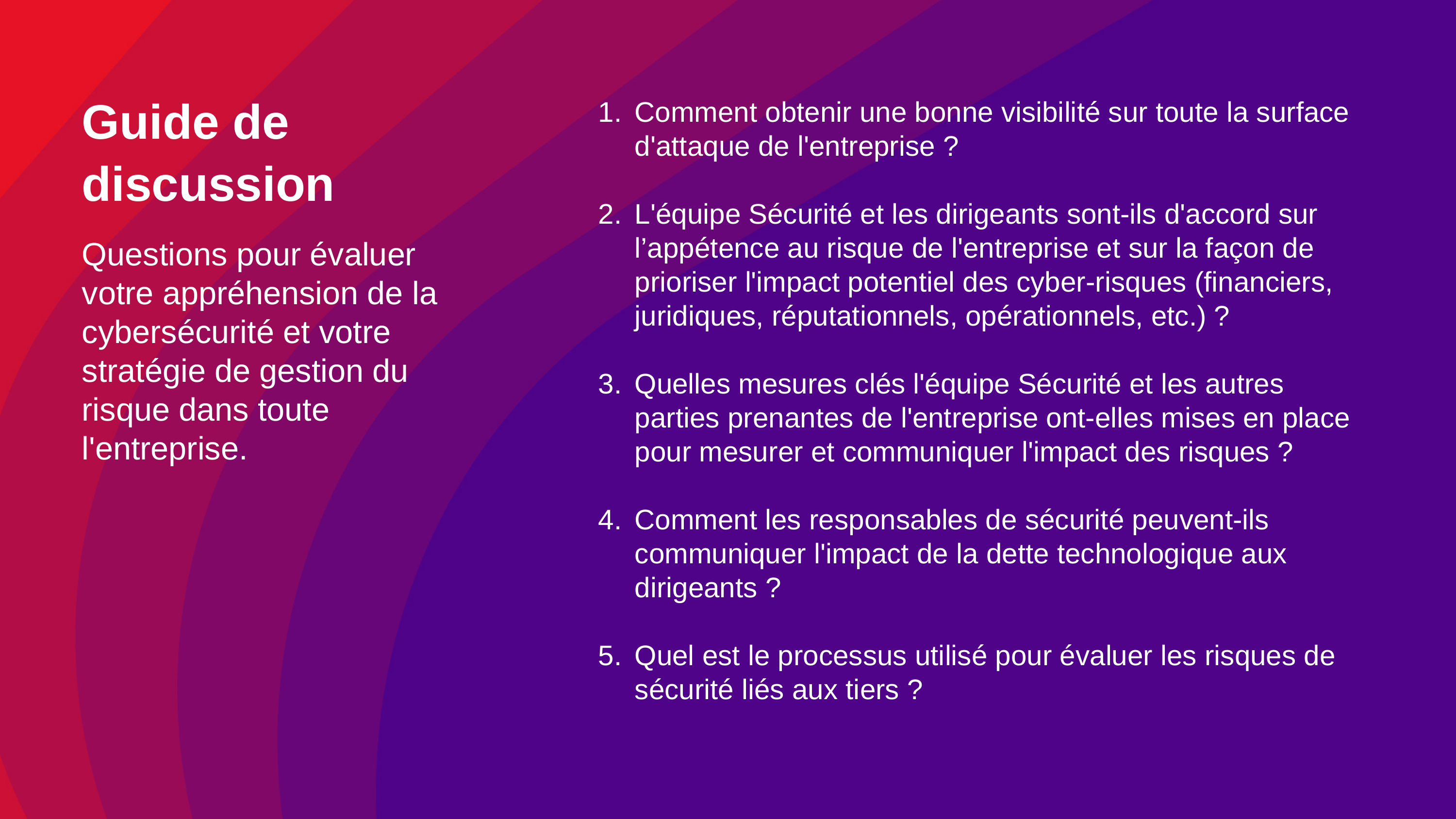

Guide de discussion
Comment obtenir une bonne visibilité sur toute la surface d'attaque de l'entreprise ?​

​L'équipe Sécurité et les dirigeants sont-ils d'accord sur l’appétence au risque de l'entreprise et sur la façon de prioriser l'impact potentiel des cyber-risques (financiers, juridiques, réputationnels, opérationnels, etc.) ? ​

​Quelles mesures clés l'équipe Sécurité et les autres parties prenantes de l'entreprise ont-elles mises en place pour mesurer et communiquer l'impact des risques ?

​Comment les responsables de sécurité peuvent-ils communiquer l'impact de la dette technologique aux dirigeants ?​

​Quel est le processus utilisé pour évaluer les risques de sécurité liés aux tiers ?​
Questions pour évaluer votre appréhension de la cybersécurité et votre stratégie de gestion du risque dans toute l'entreprise.